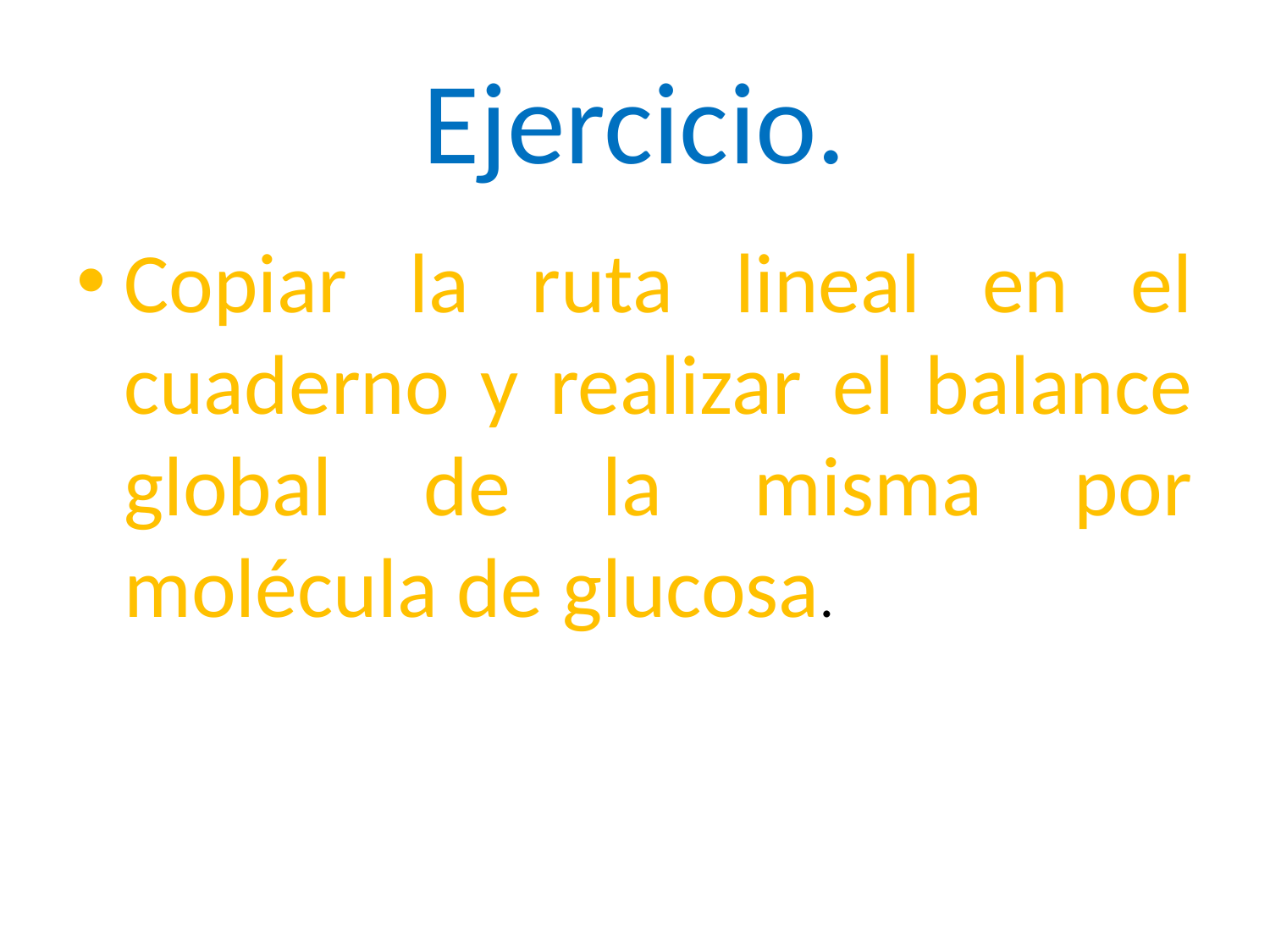

# Ejercicio.
Copiar la ruta lineal en el cuaderno y realizar el balance global de la misma por molécula de glucosa.